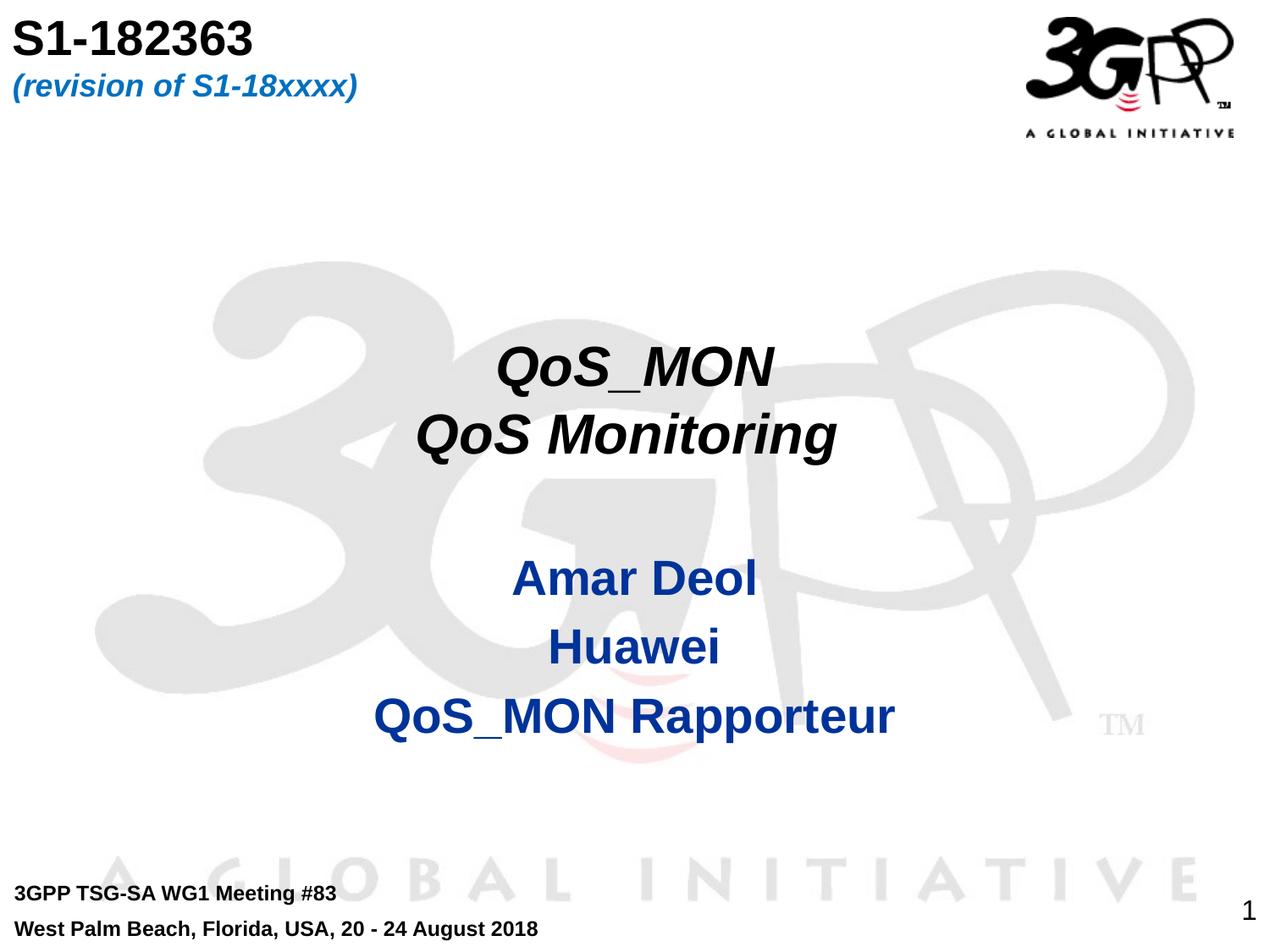

S1-182363
(revision of S1-18xxxx)
# QoS_MON QoS Monitoring
Amar Deol
Huawei
QoS_MON Rapporteur
3GPP TSG-SA WG1 Meeting #83
West Palm Beach, Florida, USA, 20 - 24 August 2018
1